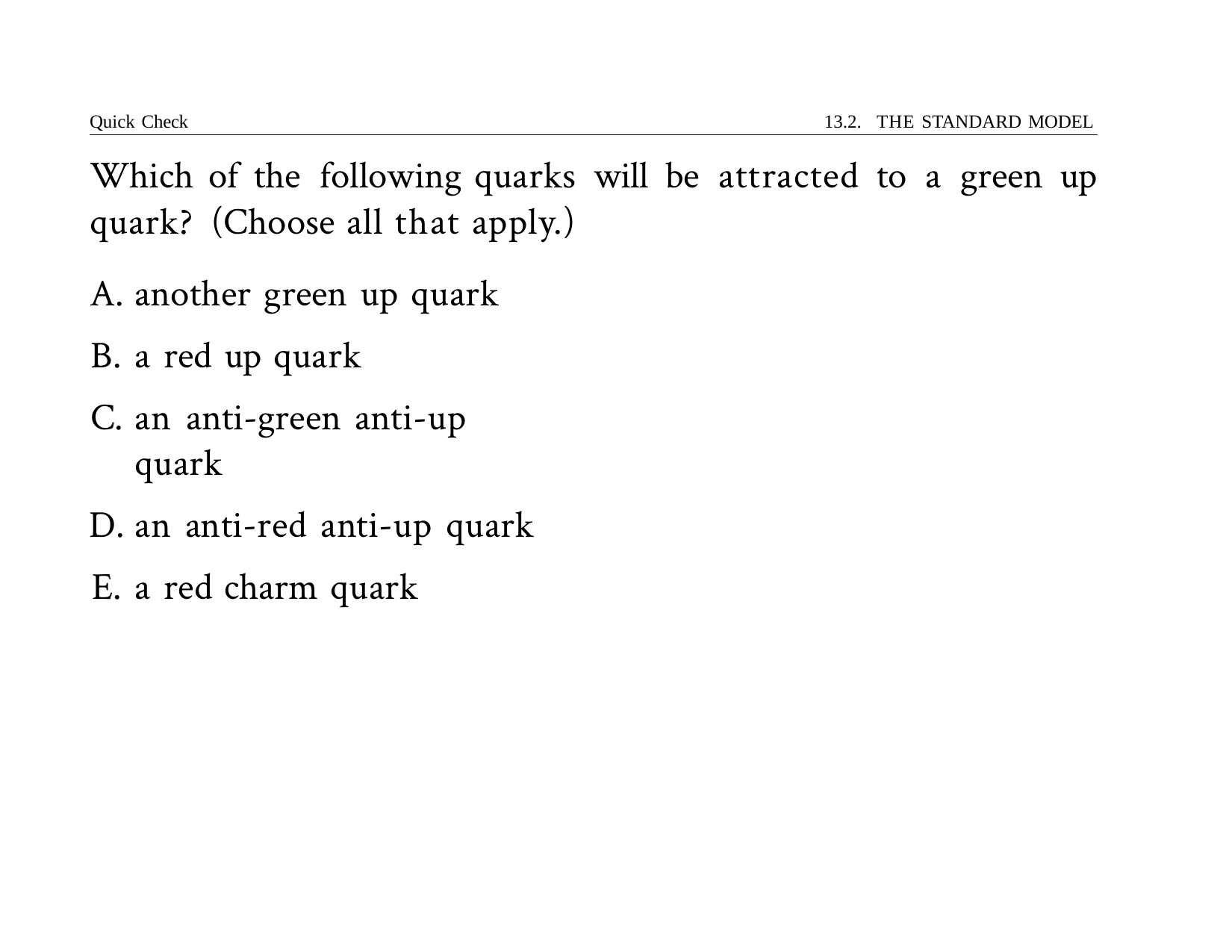

Quick Check	13.2.  THE STANDARD MODEL

# Which	of	the	following	quarks	will	be	attracted	to	a	green	up quark?		(Choose all that apply.)
another green up quark
a red up quark
an anti-green anti-up quark
an anti-red anti-up quark
a red charm quark